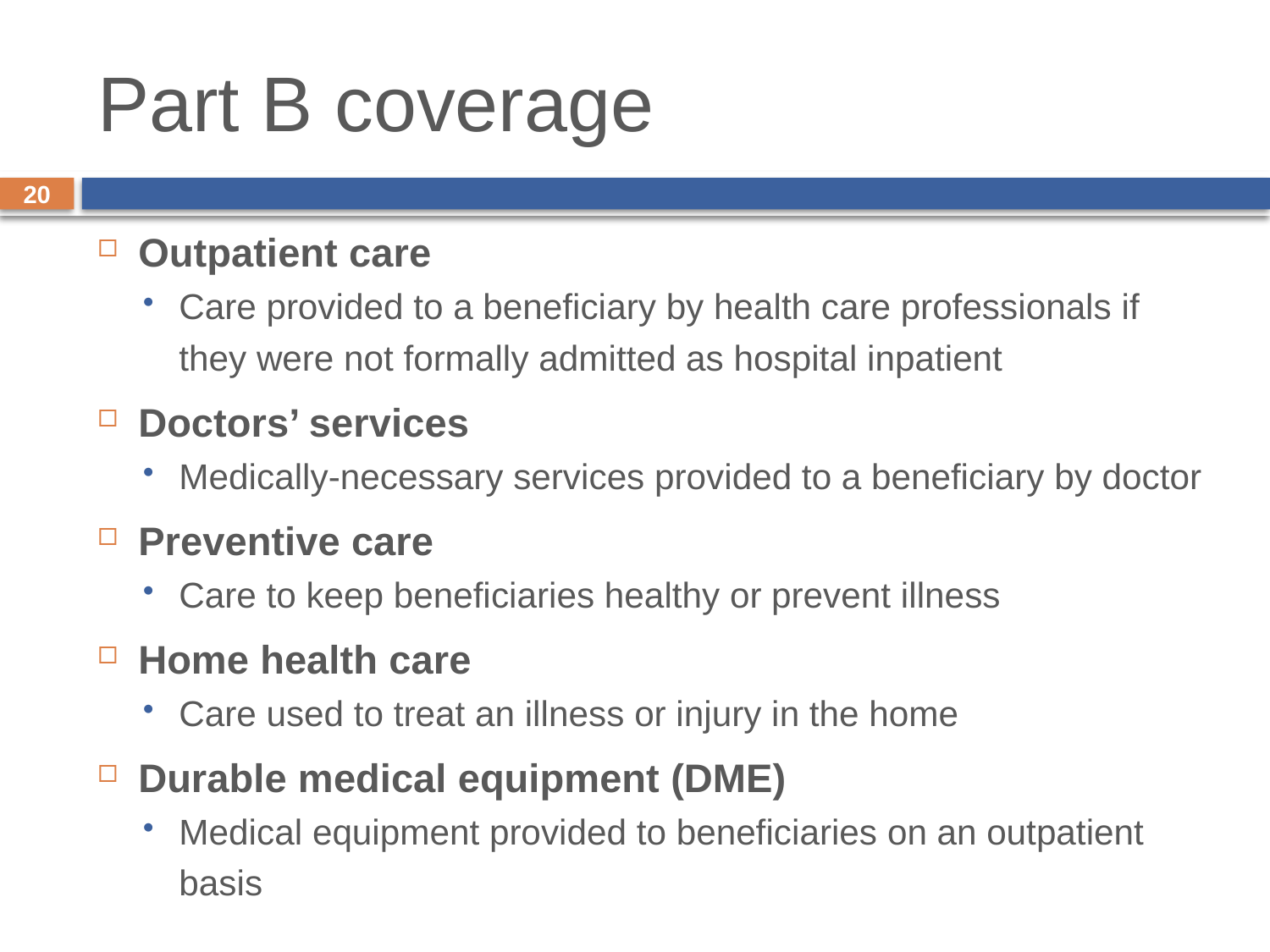

# Part B coverage
20
Outpatient care
Care provided to a beneficiary by health care professionals if they were not formally admitted as hospital inpatient
Doctors’ services
Medically-necessary services provided to a beneficiary by doctor
Preventive care
Care to keep beneficiaries healthy or prevent illness
Home health care
Care used to treat an illness or injury in the home
Durable medical equipment (DME)
Medical equipment provided to beneficiaries on an outpatient basis